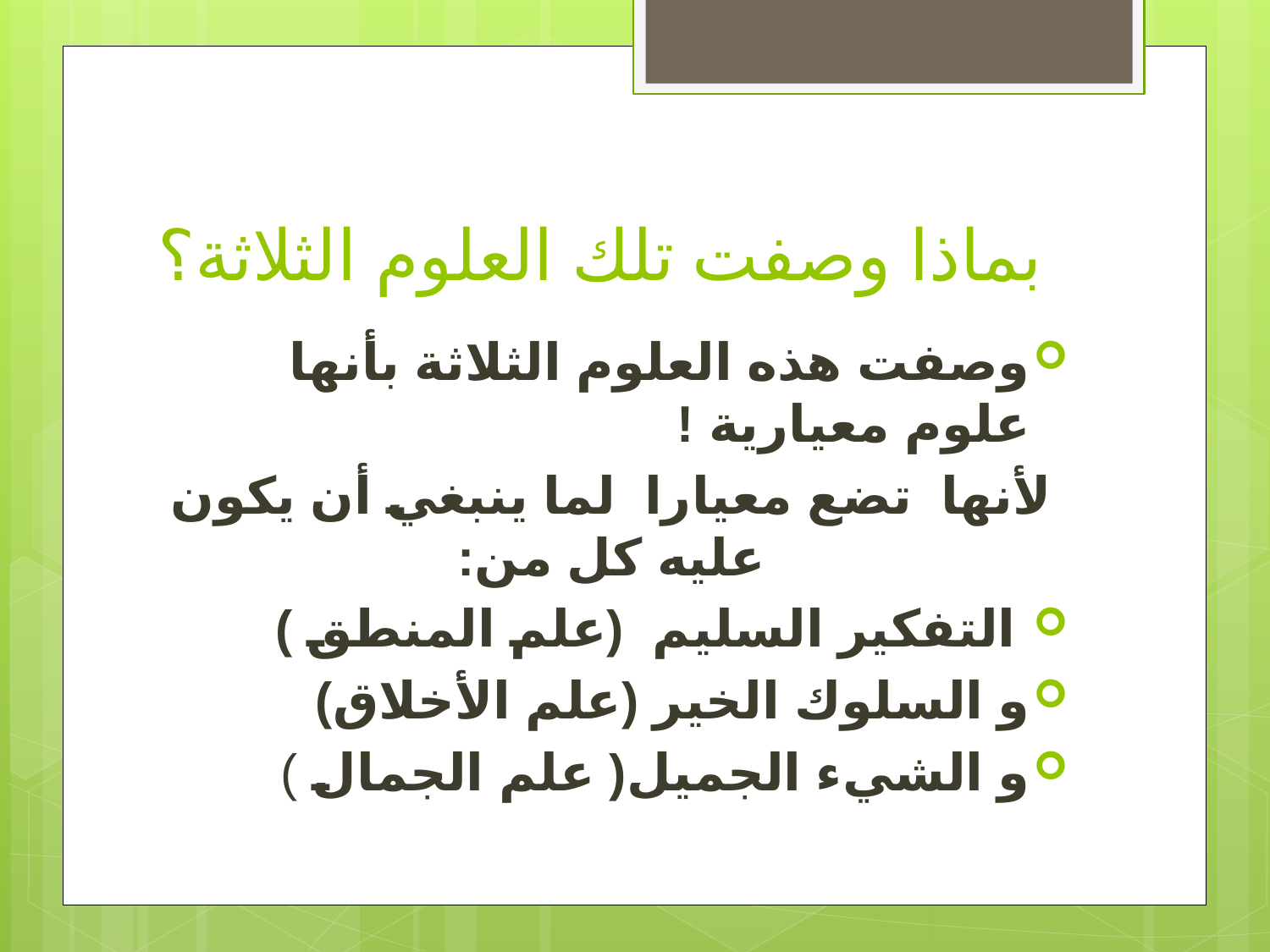

# بماذا وصفت تلك العلوم الثلاثة؟
وصفت هذه العلوم الثلاثة بأنها علوم معيارية !
لأنها  تضع معيارا  لما ينبغي أن يكون عليه كل من:
 التفكير السليم  (علم المنطق )
و السلوك الخير (علم الأخلاق)
و الشيء الجميل( علم الجمال )